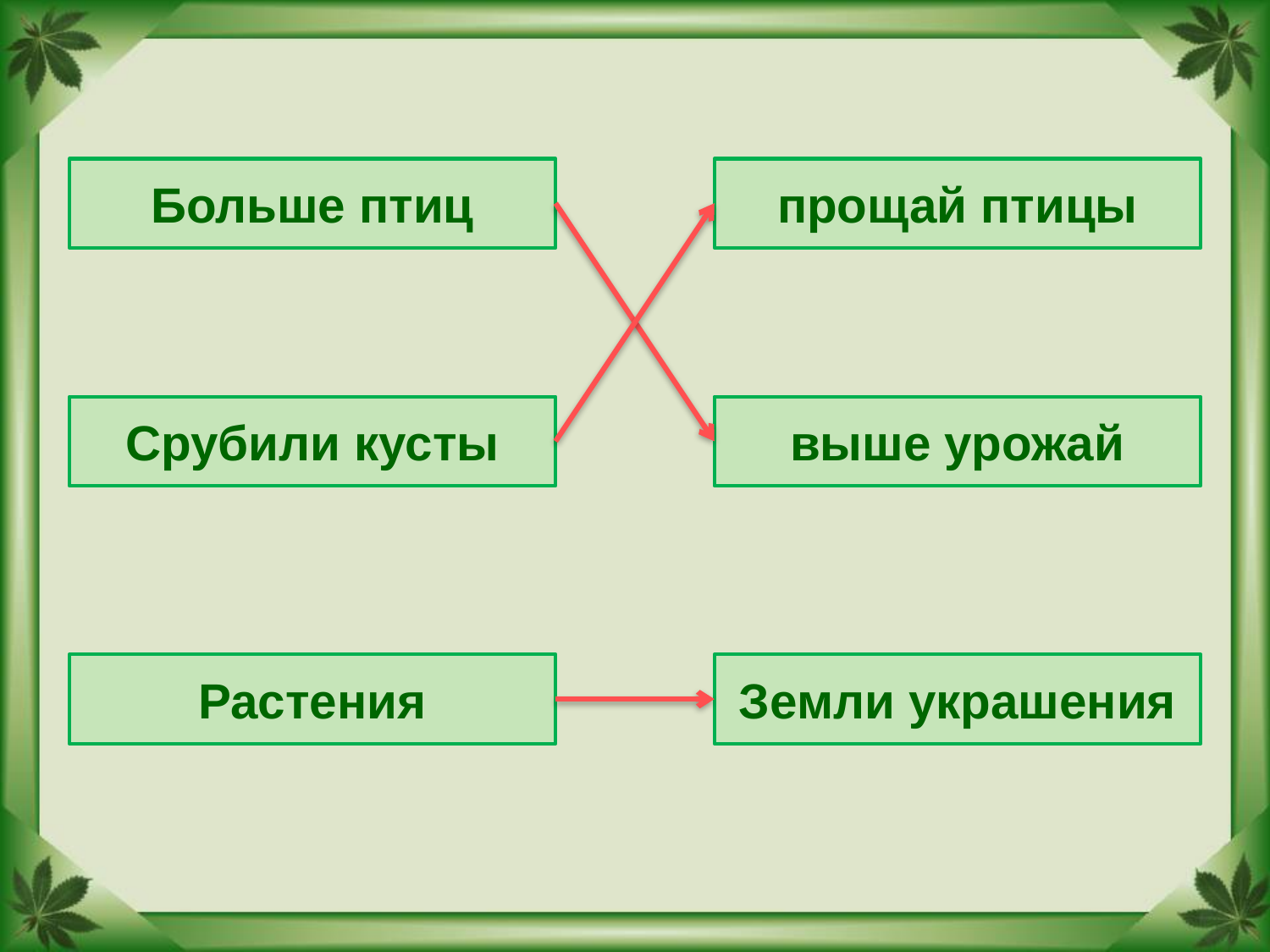

Больше птиц
прощай птицы
Срубили кусты
выше урожай
Растения
Земли украшения